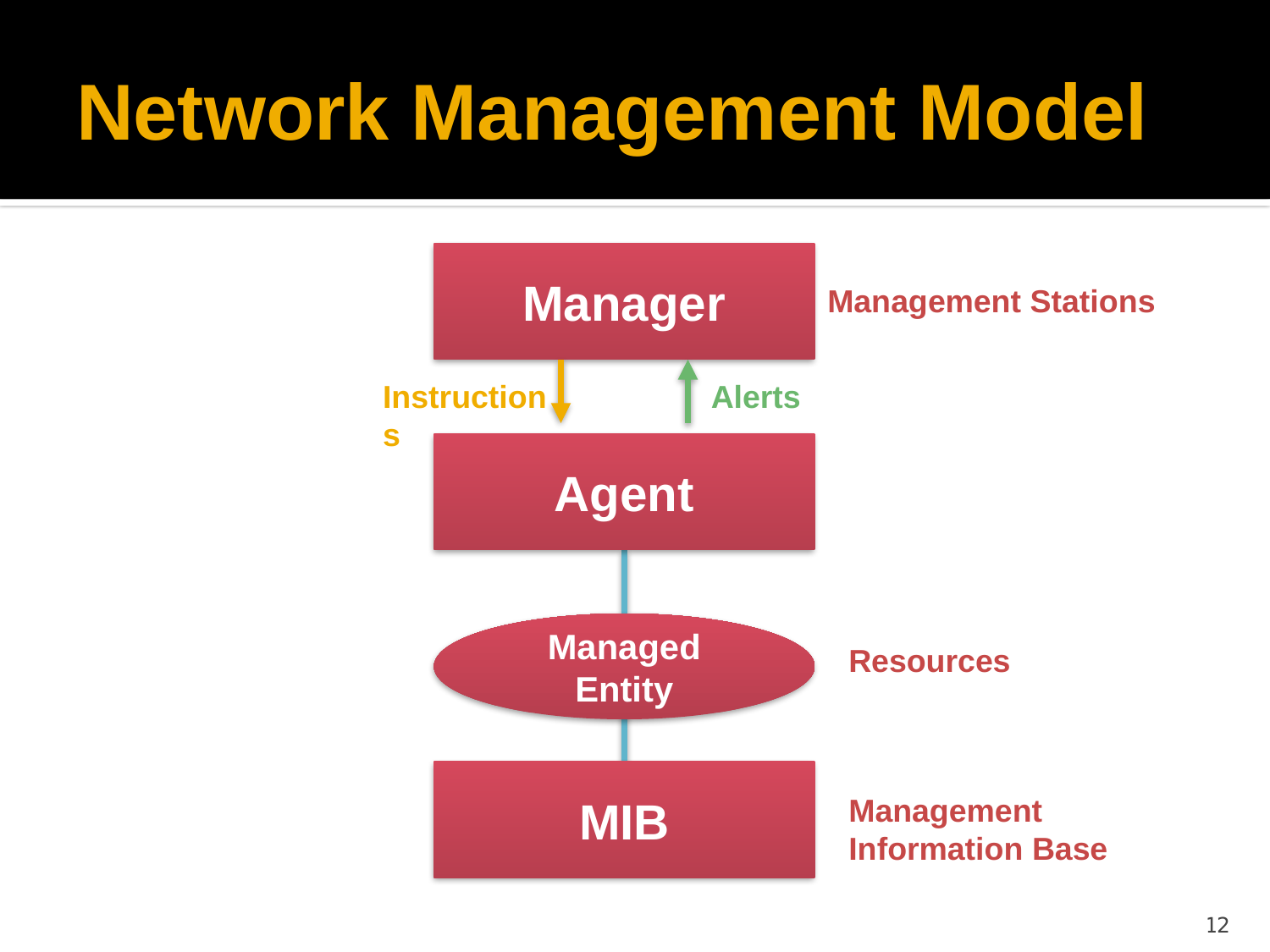

# Network Management Model
Manager
Management Stations
Instructions
Alerts
Agent
Managed Entity
Resources
MIB
Management Information Base
12